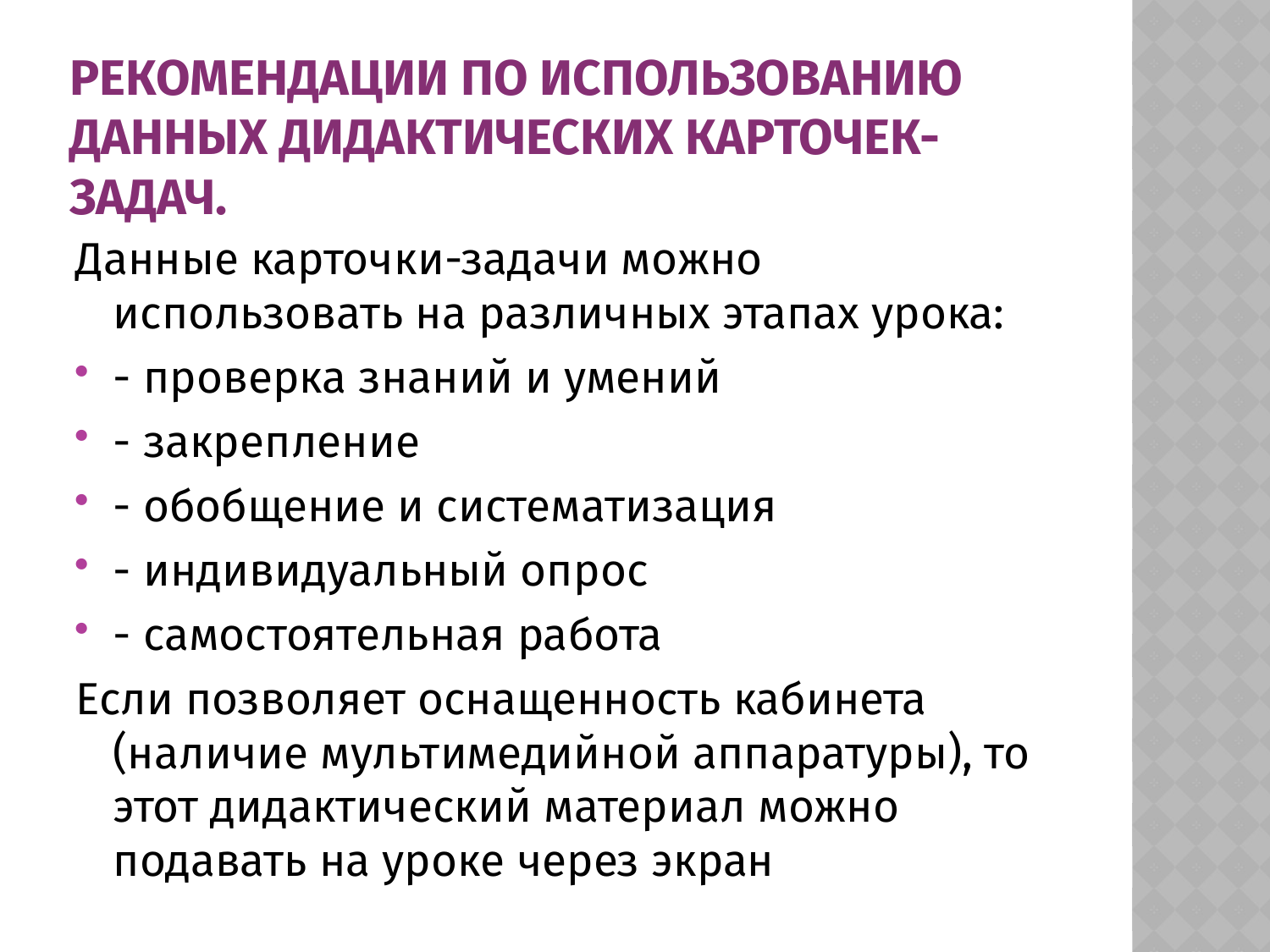

# Рекомендации по использованию данных дидактических карточек-задач.
Данные карточки-задачи можно использовать на различных этапах урока:
- проверка знаний и умений
- закрепление
- обобщение и систематизация
- индивидуальный опрос
- самостоятельная работа
Если позволяет оснащенность кабинета (наличие мультимедийной аппаратуры), то этот дидактический материал можно подавать на уроке через экран